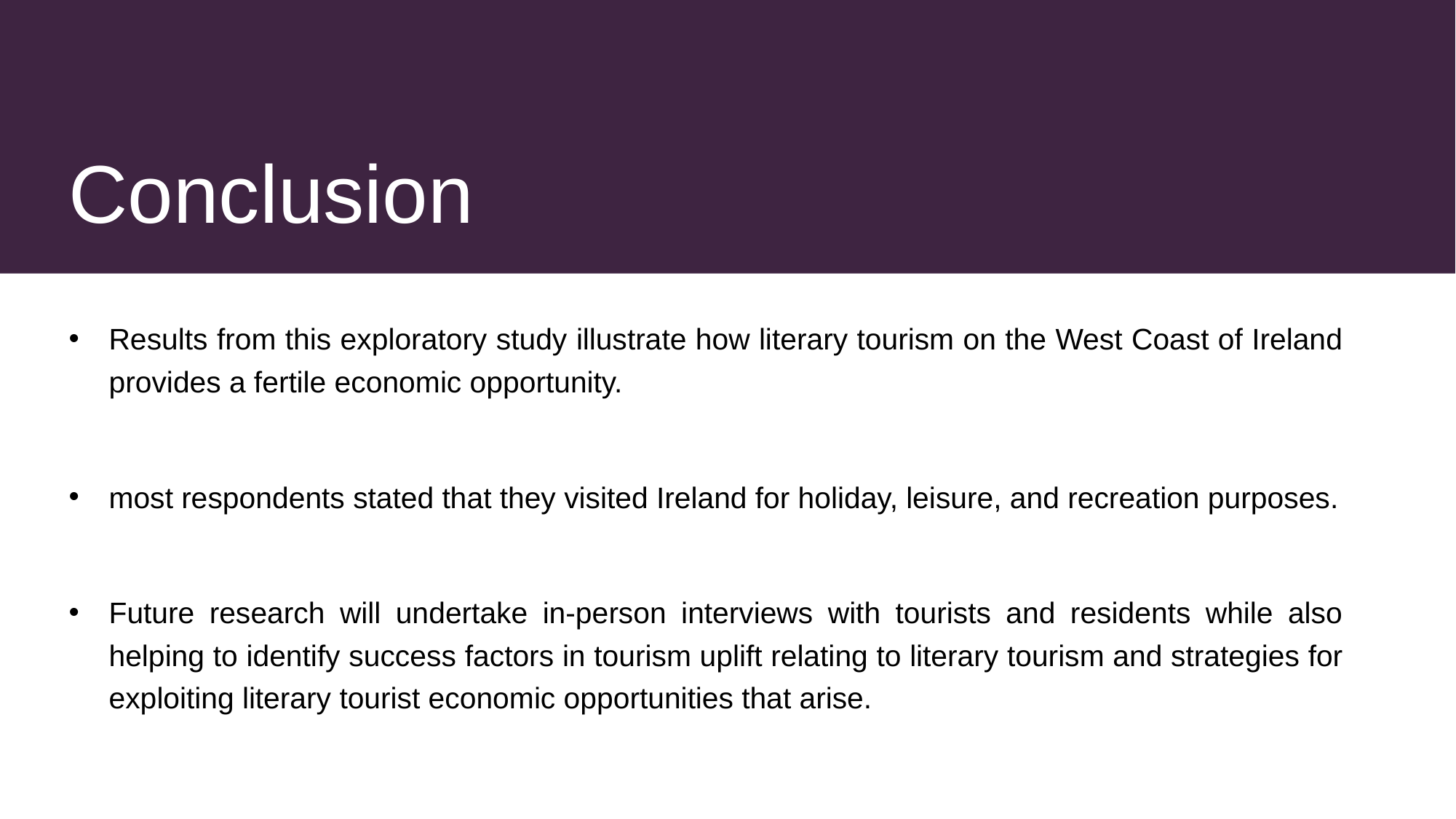

# Conclusion
Results from this exploratory study illustrate how literary tourism on the West Coast of Ireland provides a fertile economic opportunity.

most respondents stated that they visited Ireland for holiday, leisure, and recreation purposes.

Future research will undertake in-person interviews with tourists and residents while also helping to identify success factors in tourism uplift relating to literary tourism and strategies for exploiting literary tourist economic opportunities that arise.